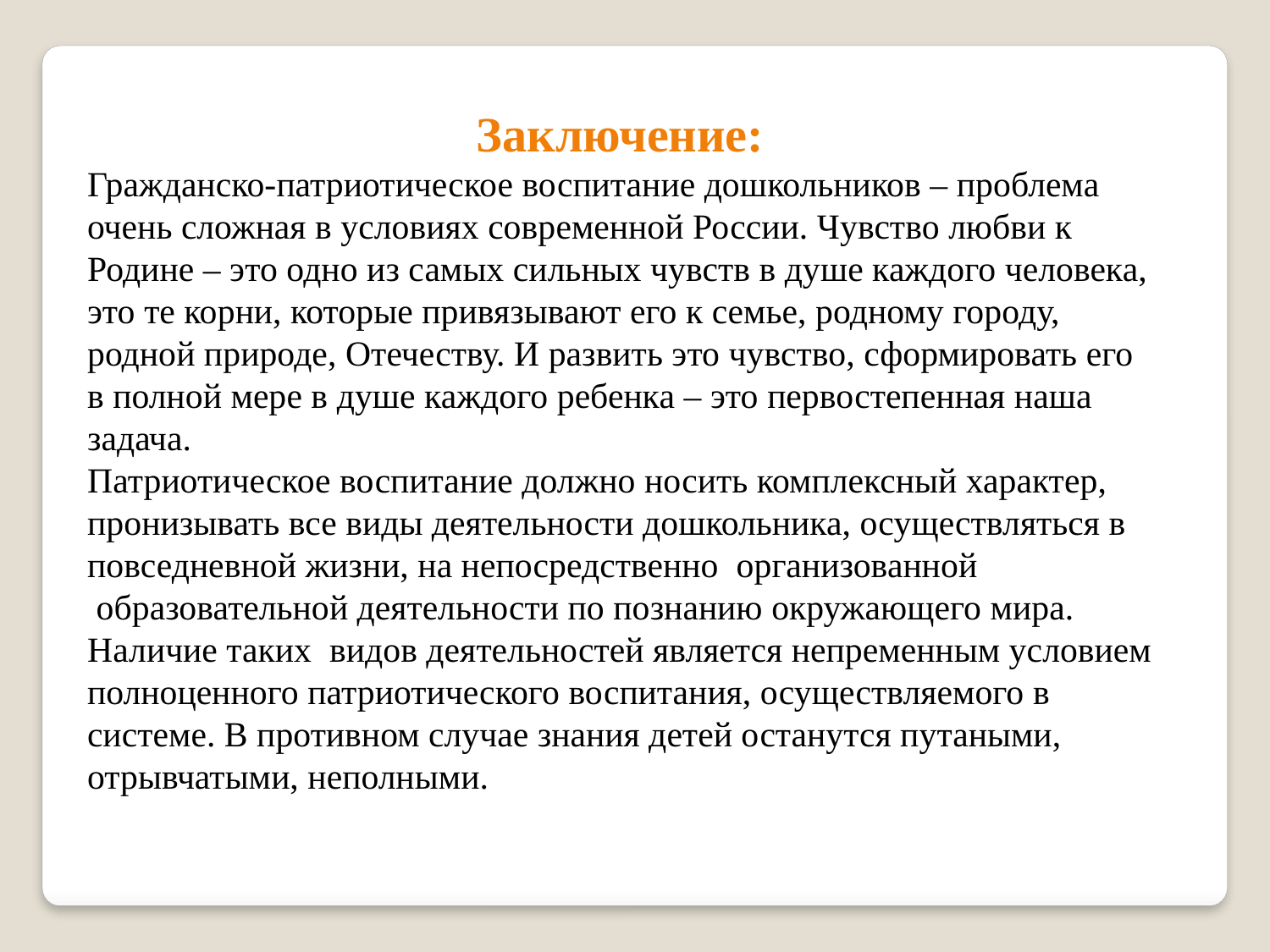

Заключение:
Гражданско-патриотическое воспитание дошкольников – проблема очень сложная в условиях современной России. Чувство любви к Родине – это одно из самых сильных чувств в душе каждого человека, это те корни, которые привязывают его к семье, родному городу, родной природе, Отечеству. И развить это чувство, сформировать его в полной мере в душе каждого ребенка – это первостепенная наша задача.
Патриотическое воспитание должно носить комплексный характер, пронизывать все виды деятельности дошкольника, осуществляться в повседневной жизни, на непосредственно  организованной  образовательной деятельности по познанию окружающего мира. Наличие таких  видов деятельностей является непременным условием полноценного патриотического воспитания, осуществляемого в системе. В противном случае знания детей останутся путаными, отрывчатыми, неполными.